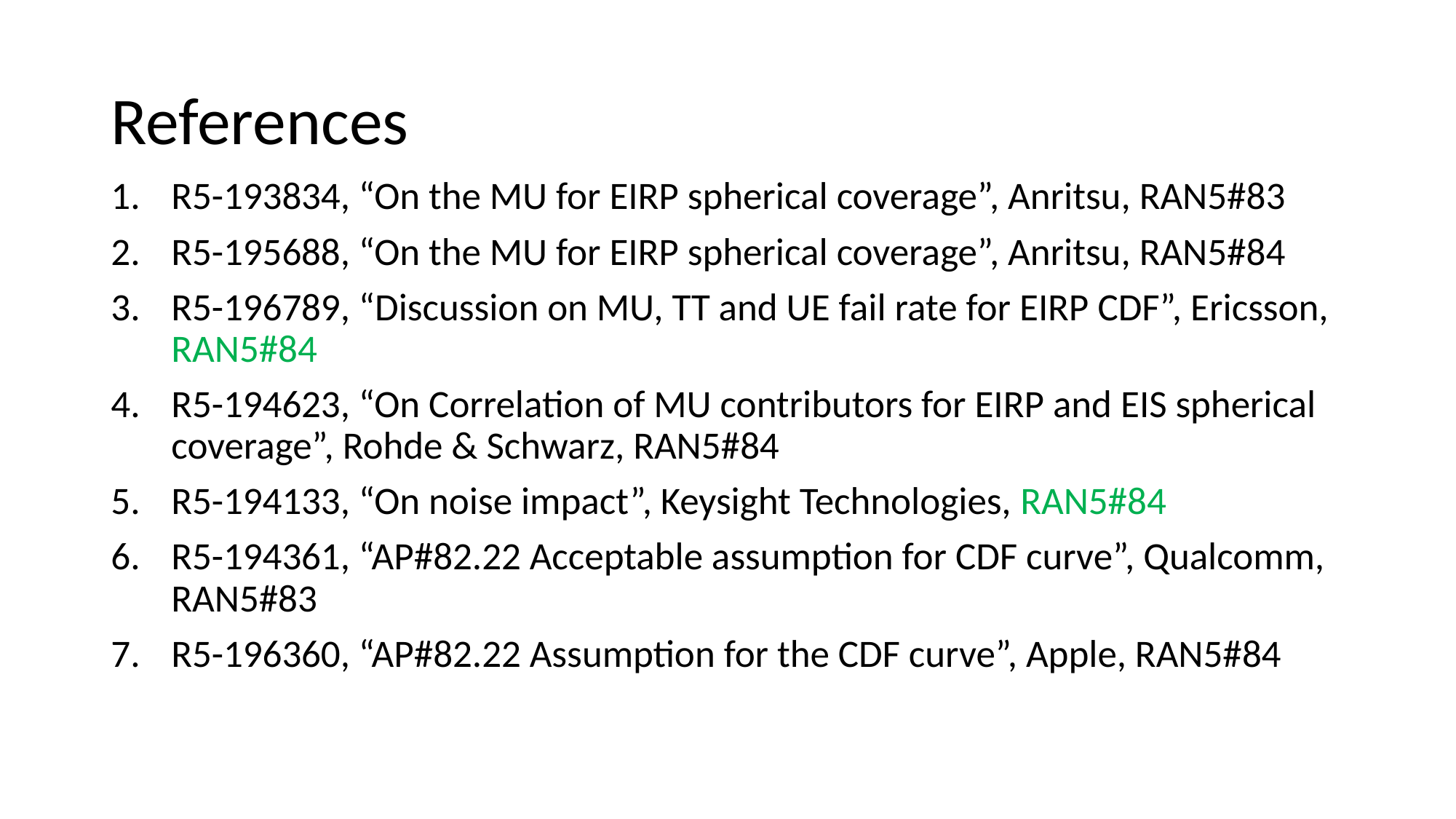

# References
R5-193834, “On the MU for EIRP spherical coverage”, Anritsu, RAN5#83
R5-195688, “On the MU for EIRP spherical coverage”, Anritsu, RAN5#84
R5-196789, “Discussion on MU, TT and UE fail rate for EIRP CDF”, Ericsson, RAN5#84
R5-194623, “On Correlation of MU contributors for EIRP and EIS spherical coverage”, Rohde & Schwarz, RAN5#84
R5-194133, “On noise impact”, Keysight Technologies, RAN5#84
R5-194361, “AP#82.22 Acceptable assumption for CDF curve”, Qualcomm, RAN5#83
R5-196360, “AP#82.22 Assumption for the CDF curve”, Apple, RAN5#84